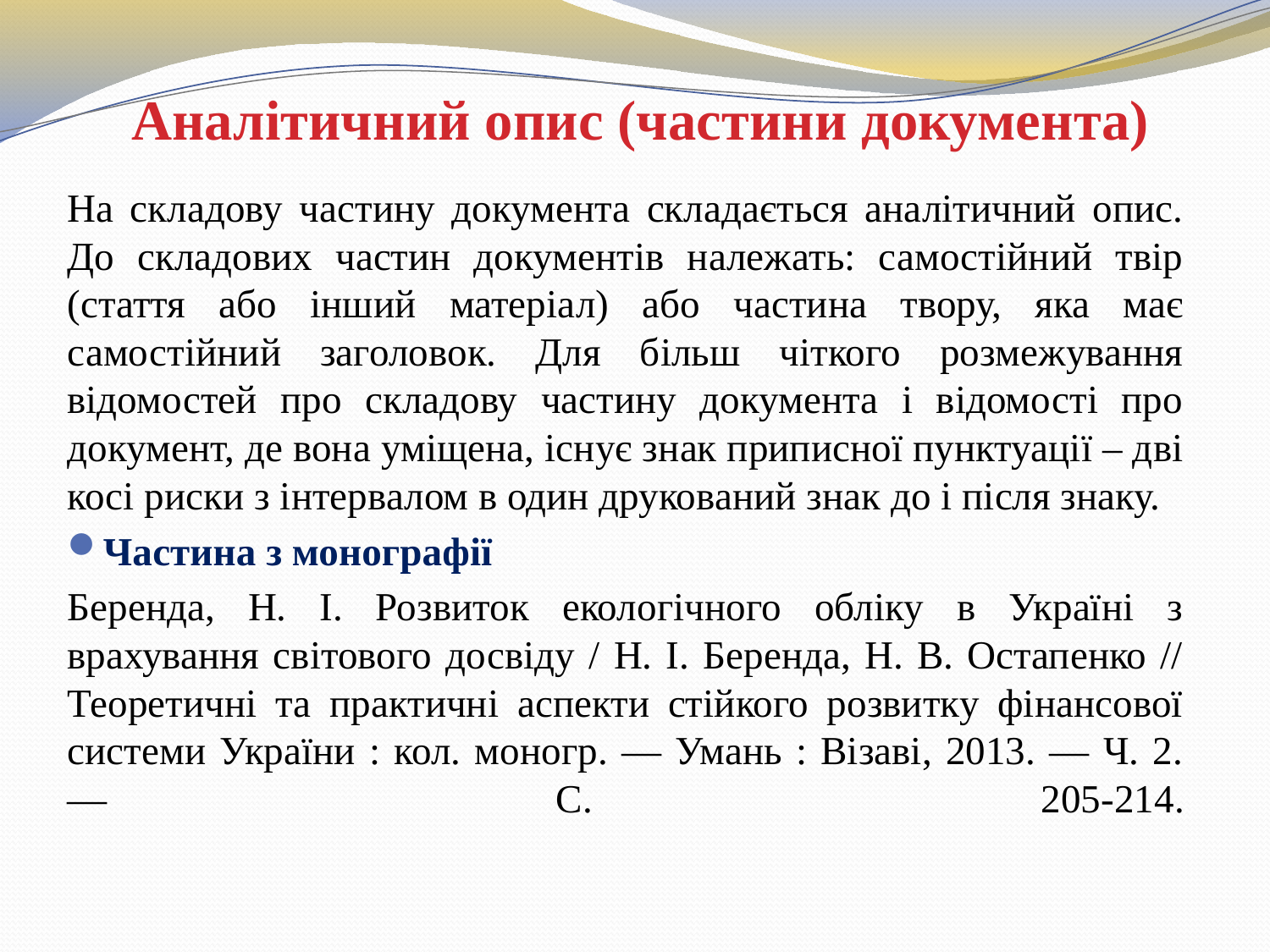

# Аналітичний опис (частини документа)
На складову частину документа складається аналітичний опис. До складових частин документів належать: самостійний твір (стаття або інший матеріал) або частина твору, яка має самостійний заголовок. Для більш чіткого розмежування відомостей про складову частину документа і відомості про документ, де вона уміщена, існує знак приписної пунктуації – дві косі риски з інтервалом в один друкований знак до і після знаку.
Частина з монографії
Беренда, Н. І. Розвиток екологічного обліку в Україні з врахування світового досвіду / Н. І. Беренда, Н. В. Остапенко // Теоретичні та практичні аспекти стійкого розвитку фінансової системи України : кол. моногр. — Умань : Візаві, 2013. — Ч. 2. — С. 205-214.